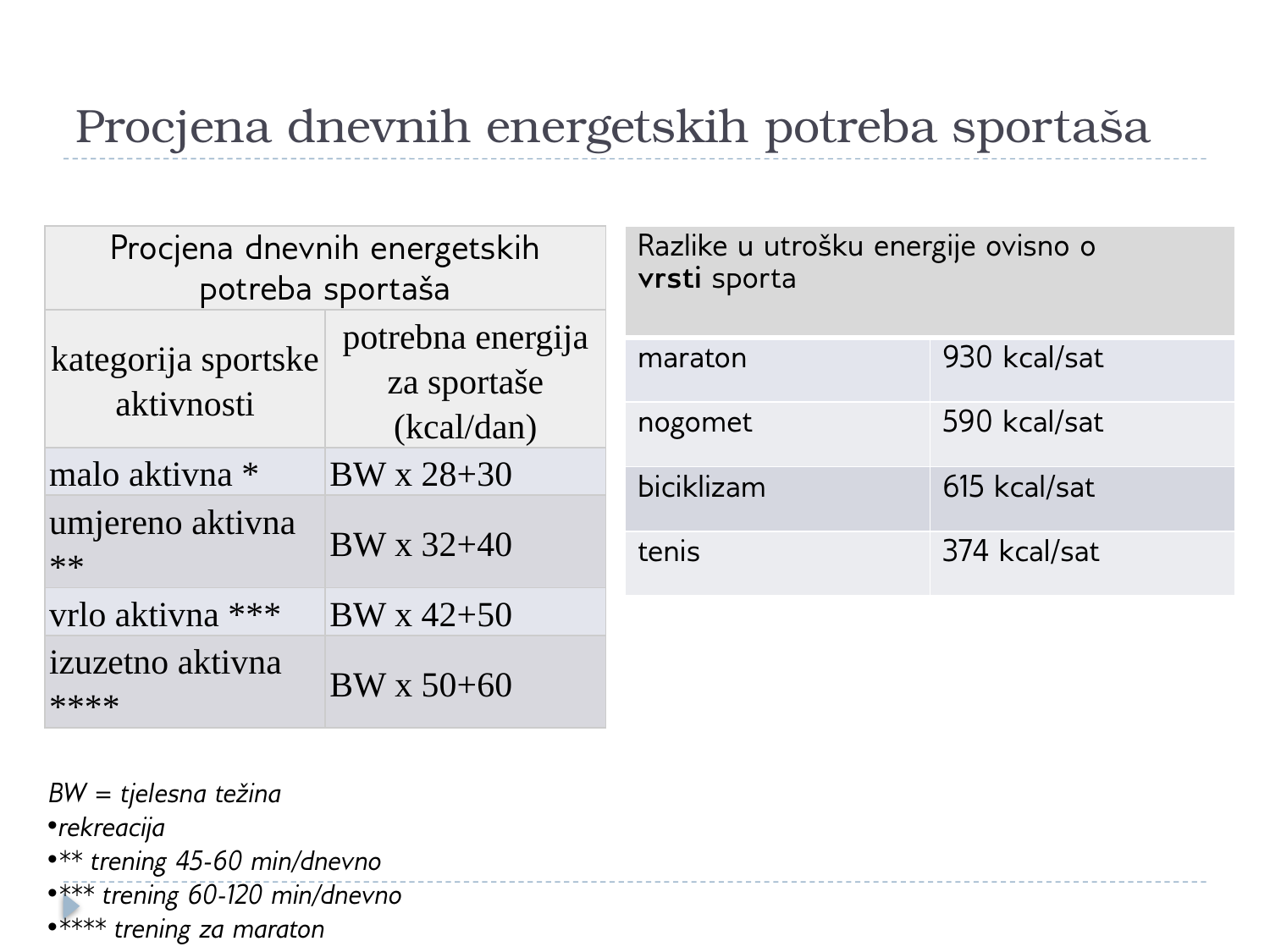

# Procjena dnevnih energetskih potreba sportaša

| Procjena dnevnih energetskih potreba sportaša |  |
| --- | --- |
| kategorija sportske aktivnosti | potrebna energija za sportaše (kcal/dan) |
| malo aktivna \* | BW x 28+30 |
| umjereno aktivna \*\* | BW x 32+40 |
| vrlo aktivna \*\*\* | BW x 42+50 |
| izuzetno aktivna \*\*\*\* | BW x 50+60 |
| Razlike u utrošku energije ovisno o vrsti sporta |  |
| --- | --- |
| maraton | 930 kcal/sat |
| nogomet | 590 kcal/sat |
| biciklizam | 615 kcal/sat |
| tenis | 374 kcal/sat |
BW = tjelesna težina
rekreacija
** trening 45-60 min/dnevno
*** trening 60-120 min/dnevno
**** trening za maraton